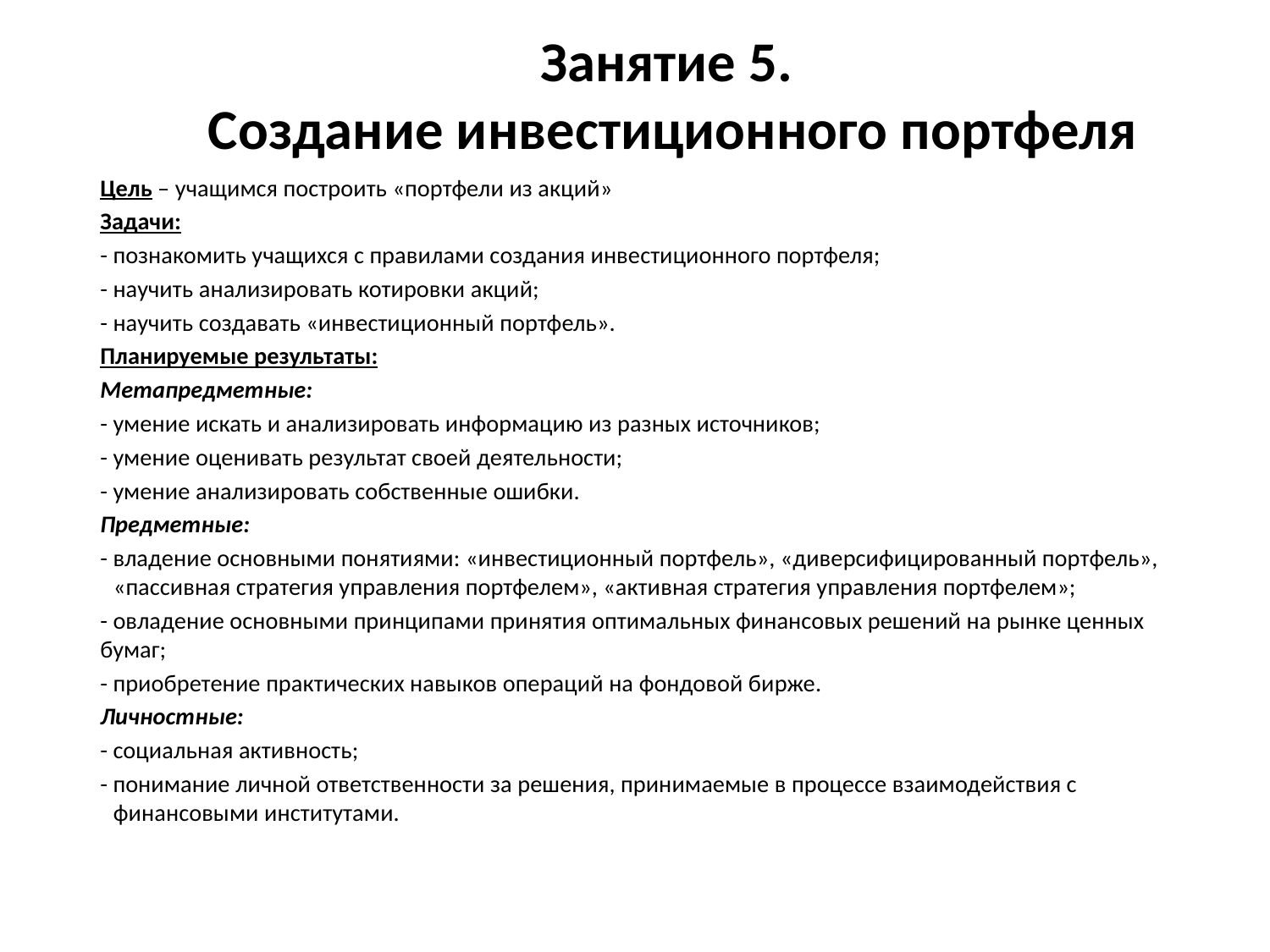

# Занятие 5. Создание инвестиционного портфеля
Цель – учащимся построить «портфели из акций»
Задачи:
- познакомить учащихся с правилами создания инвестиционного портфеля;
- научить анализировать котировки акций;
- научить создавать «инвестиционный портфель».
Планируемые результаты:
Метапредметные:
- умение искать и анализировать информацию из разных источников;
- умение оценивать результат своей деятельности;
- умение анализировать собственные ошибки.
Предметные:
- владение основными понятиями: «инвестиционный портфель», «диверсифицированный портфель», «пассивная стратегия управления портфелем», «активная стратегия управления портфелем»;
- овладение основными принципами принятия оптимальных финансовых решений на рынке ценных бумаг;
- приобретение практических навыков операций на фондовой бирже.
Личностные:
- социальная активность;
- понимание личной ответственности за решения, принимаемые в процессе взаимодействия с финансовыми институтами.